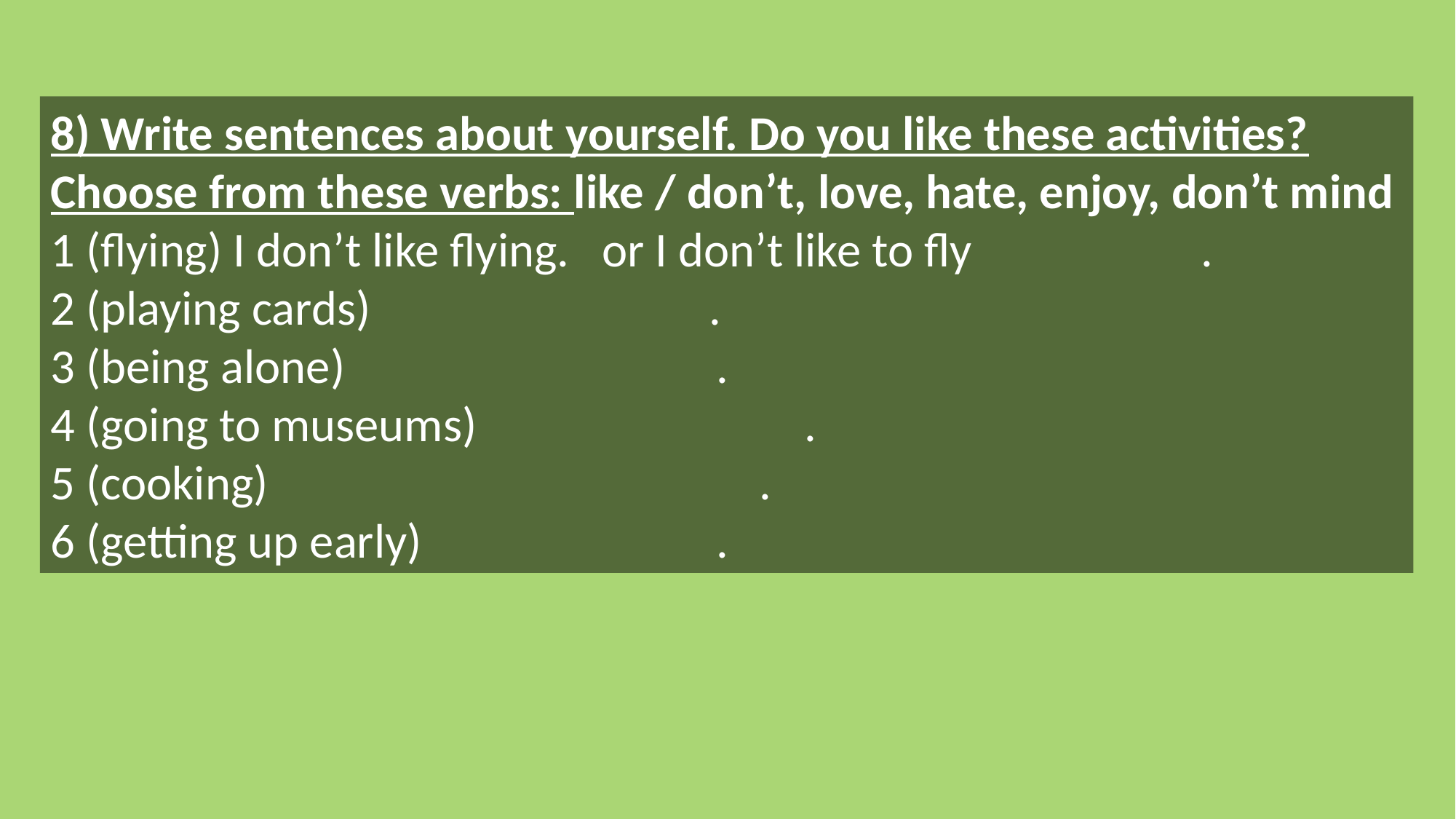

8) Write sentences about yourself. Do you like these activities? Choose from these verbs: like / don’t, love, hate, enjoy, don’t mind
1 (flying) I don’t like flying.   or I don’t like to fly                     .
2 (playing cards)                               .
3 (being alone)                                  .
4 (going to museums)                              .
5 (cooking)                                             .
6 (getting up early)                           .